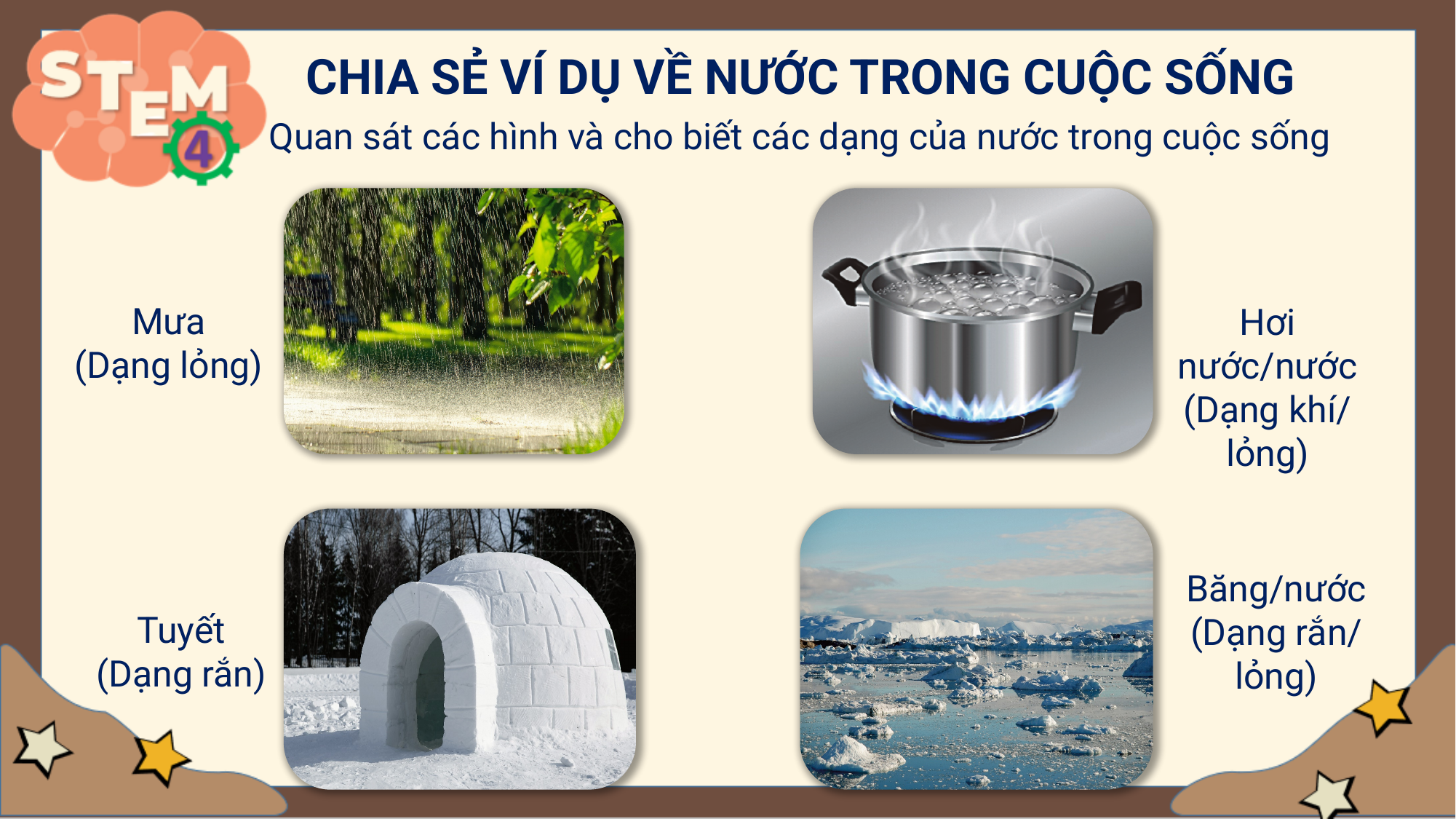

CHIA SẺ VÍ DỤ VỀ NƯỚC TRONG CUỘC SỐNG
Quan sát các hình và cho biết các dạng của nước trong cuộc sống

Mưa
(Dạng lỏng)
Hơi nước/nước (Dạng khí/ lỏng)

Băng/nước
(Dạng rắn/ lỏng)
Tuyết (Dạng rắn)